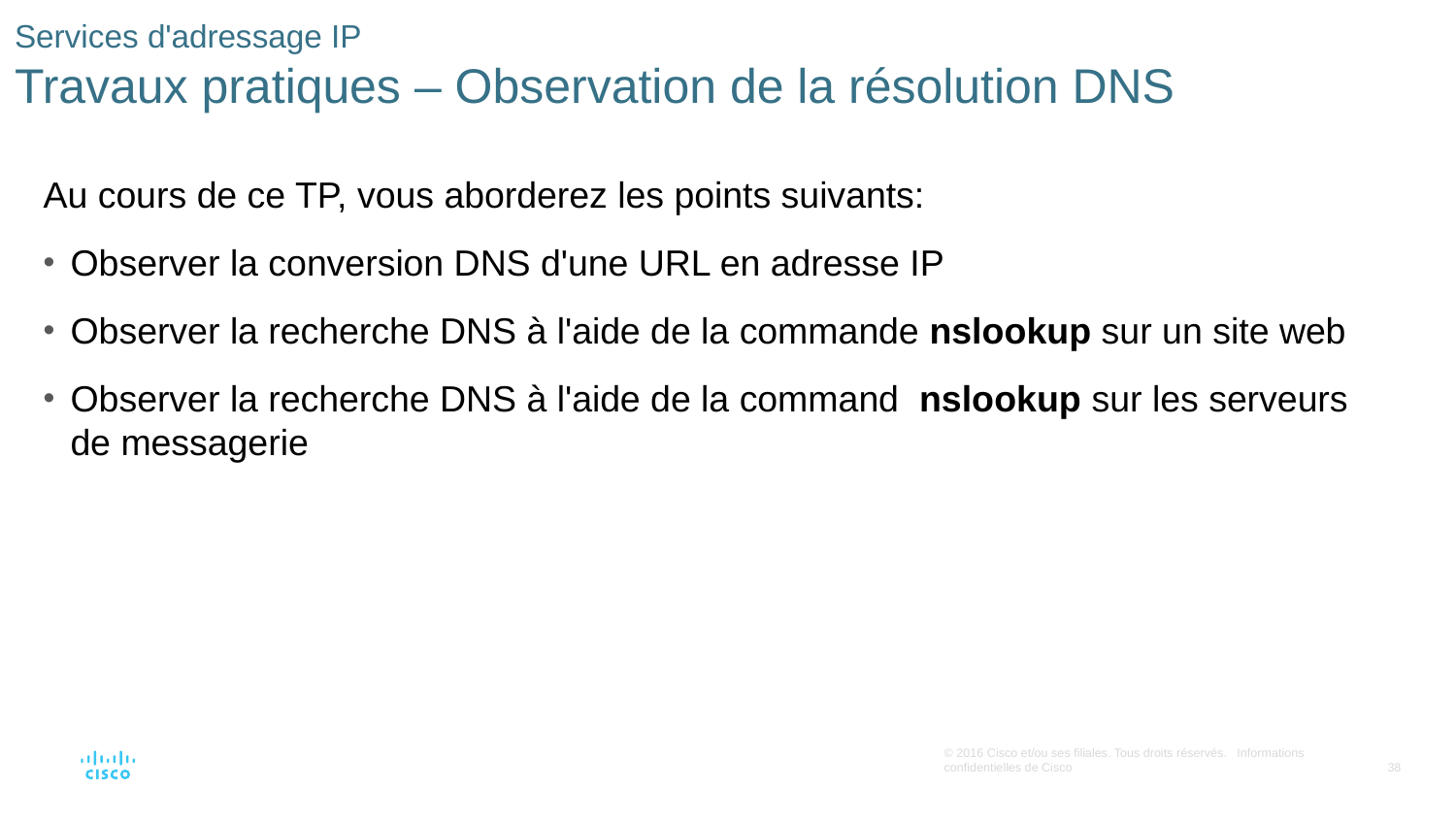

# Services d'adressage IP Travaux pratiques – Observation de la résolution DNS
Au cours de ce TP, vous aborderez les points suivants:
Observer la conversion DNS d'une URL en adresse IP
Observer la recherche DNS à l'aide de la commande nslookup sur un site web
Observer la recherche DNS à l'aide de la command  nslookup sur les serveurs de messagerie